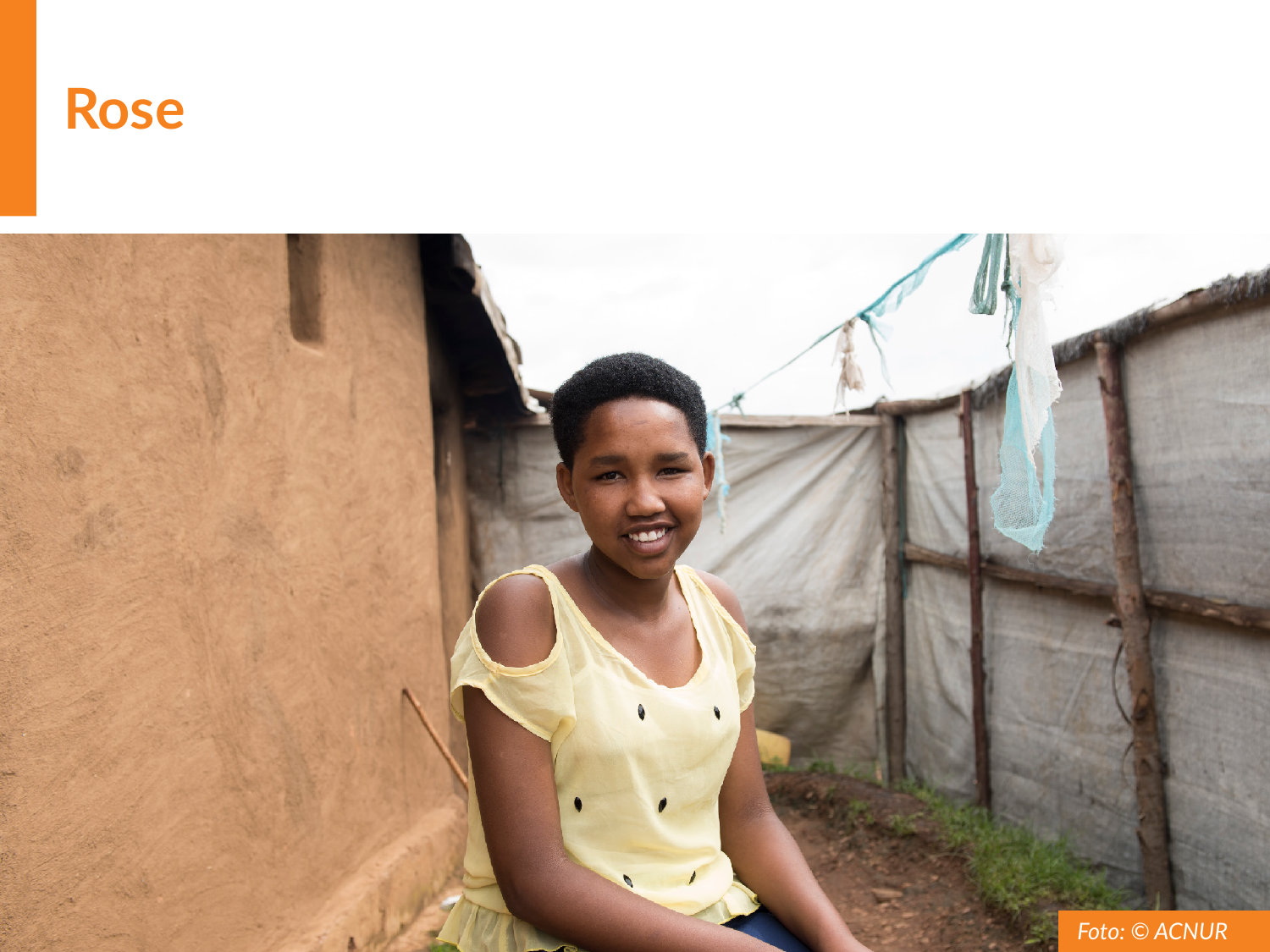

# Rose

Foto: © ACNUR
© ACNUR